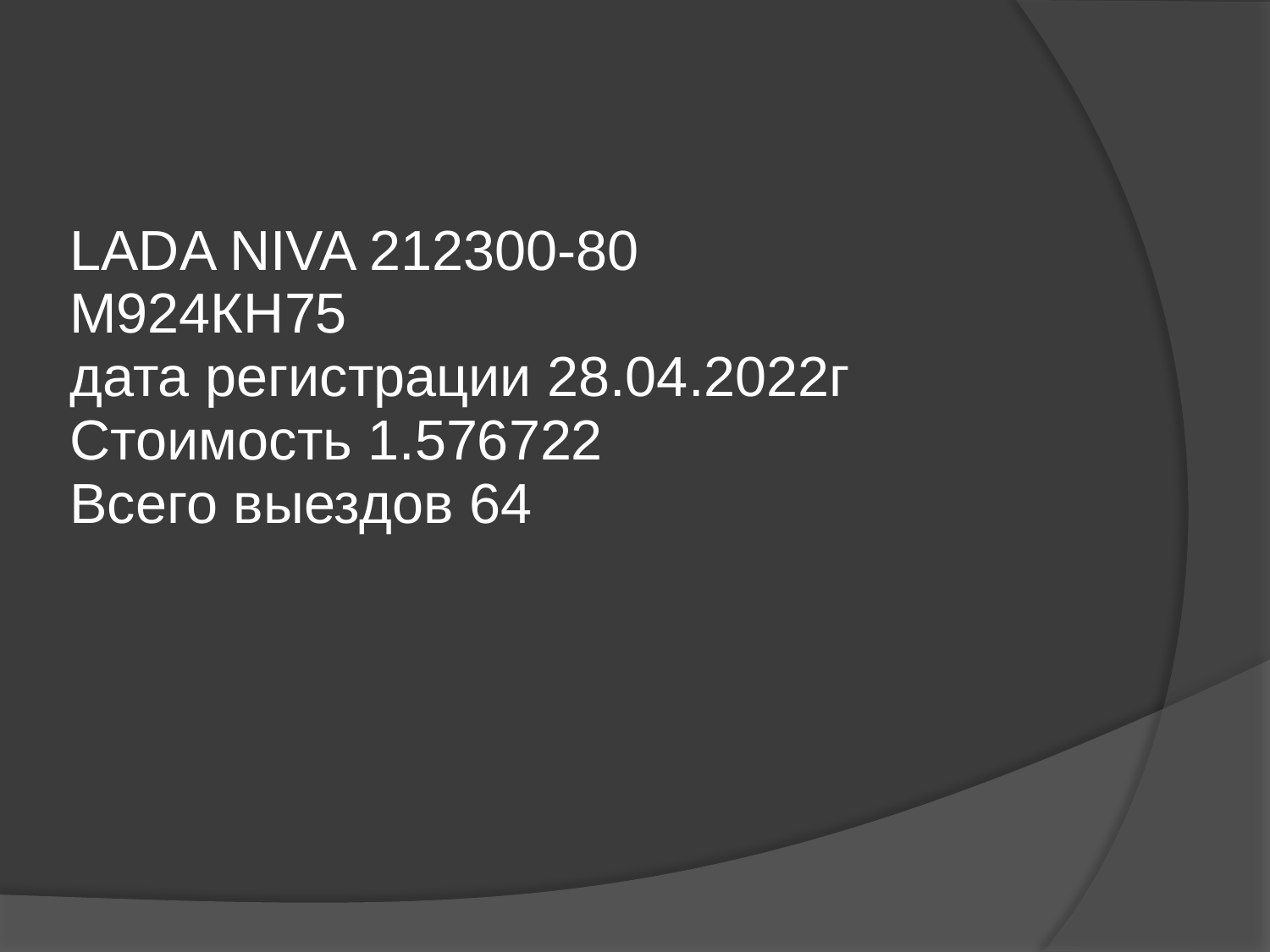

# LADA NIVA 212300-80 М924КН75 дата регистрации 28.04.2022г Стоимость 1.576722 Всего выездов 64